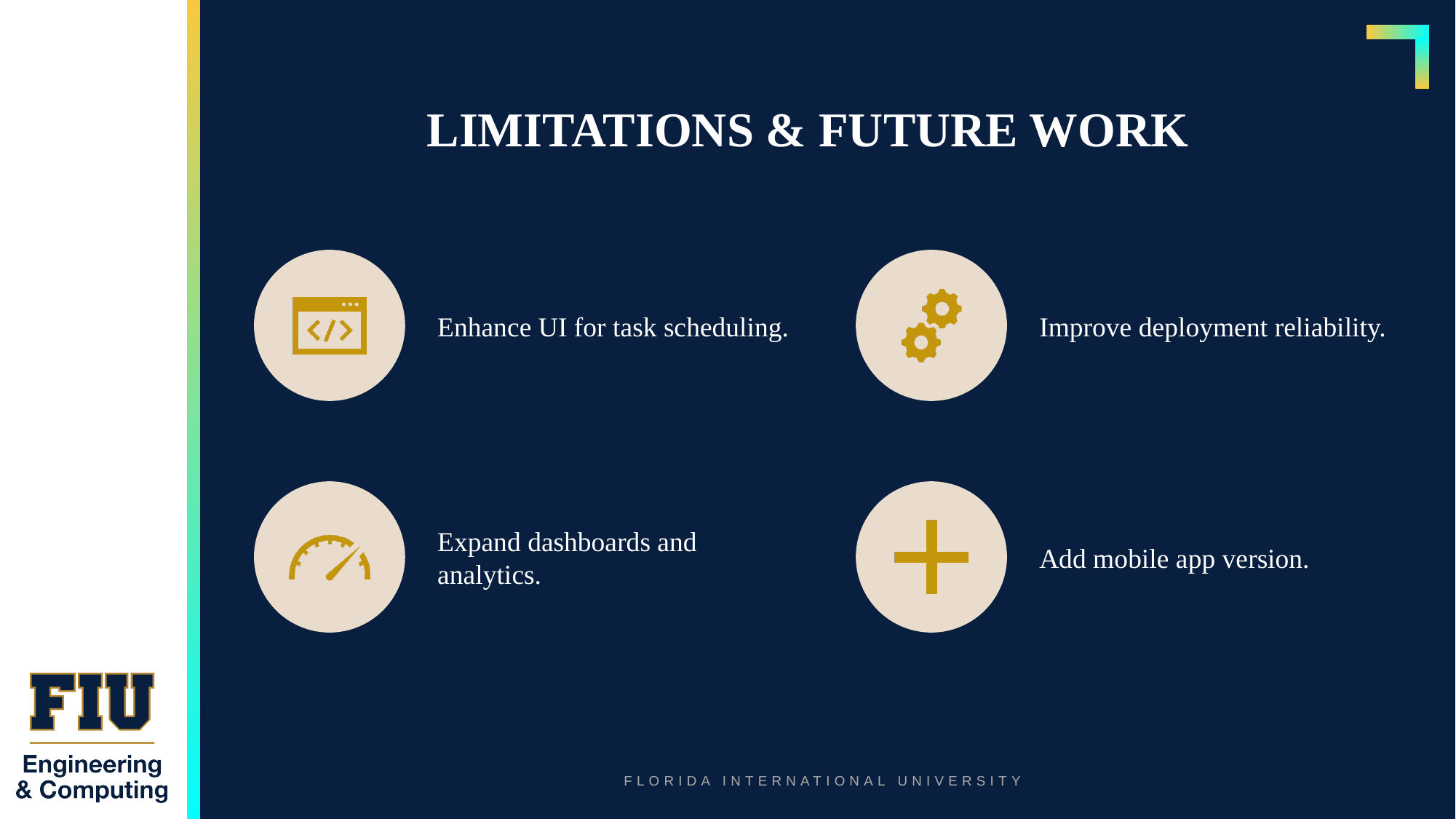

# LIMITATIONS & FUTURE WORK
Enhance UI for task scheduling.
Improve deployment reliability.
Expand dashboards and analytics.
Add mobile app version.